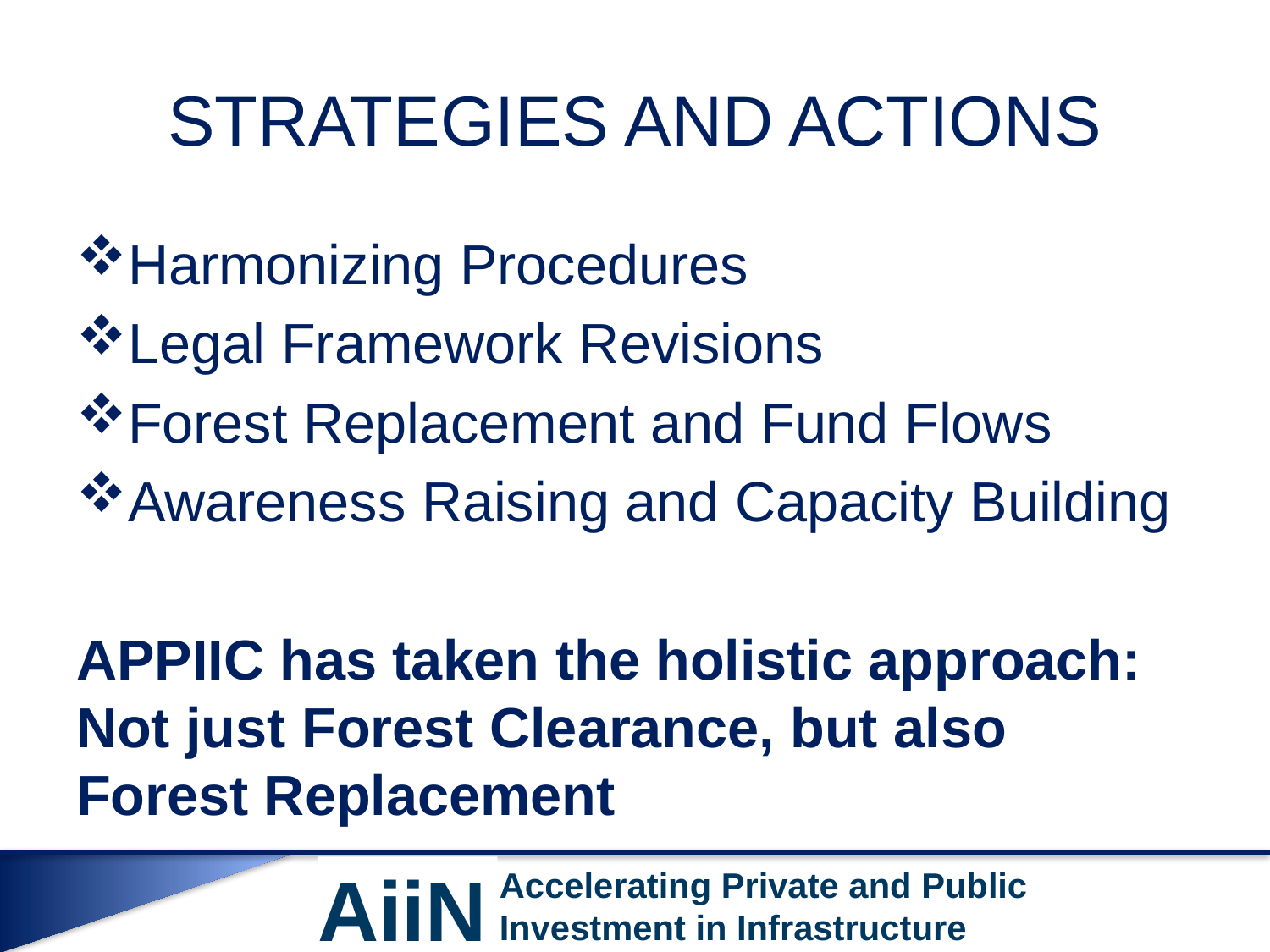

# STRATEGIES AND ACTIONS
Harmonizing Procedures
Legal Framework Revisions
Forest Replacement and Fund Flows
Awareness Raising and Capacity Building

APPIIC has taken the holistic approach: Not just Forest Clearance, but also Forest Replacement